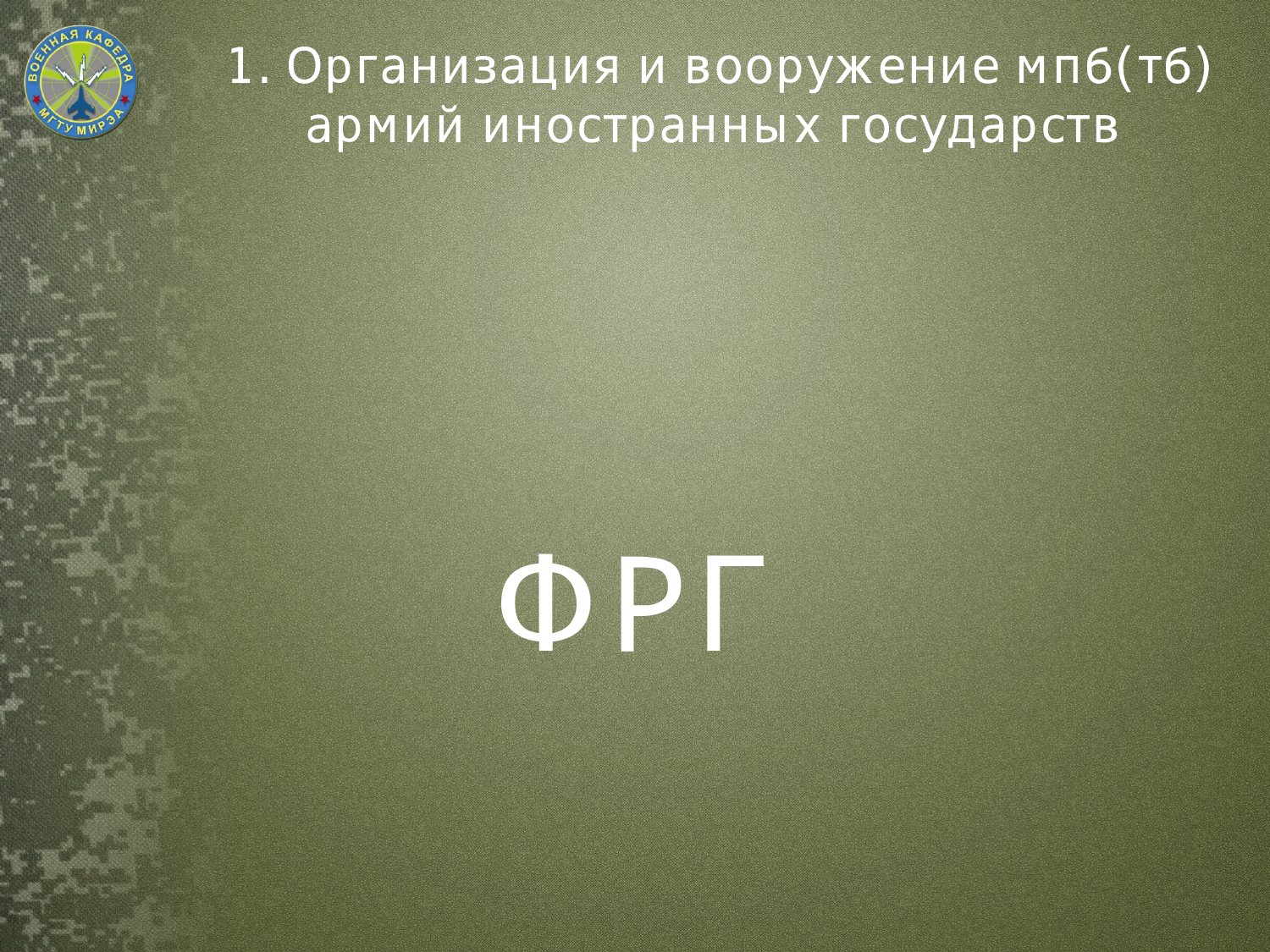

1. Организация и вооружение мпб(тб) армий иностранных государств
ФРГ